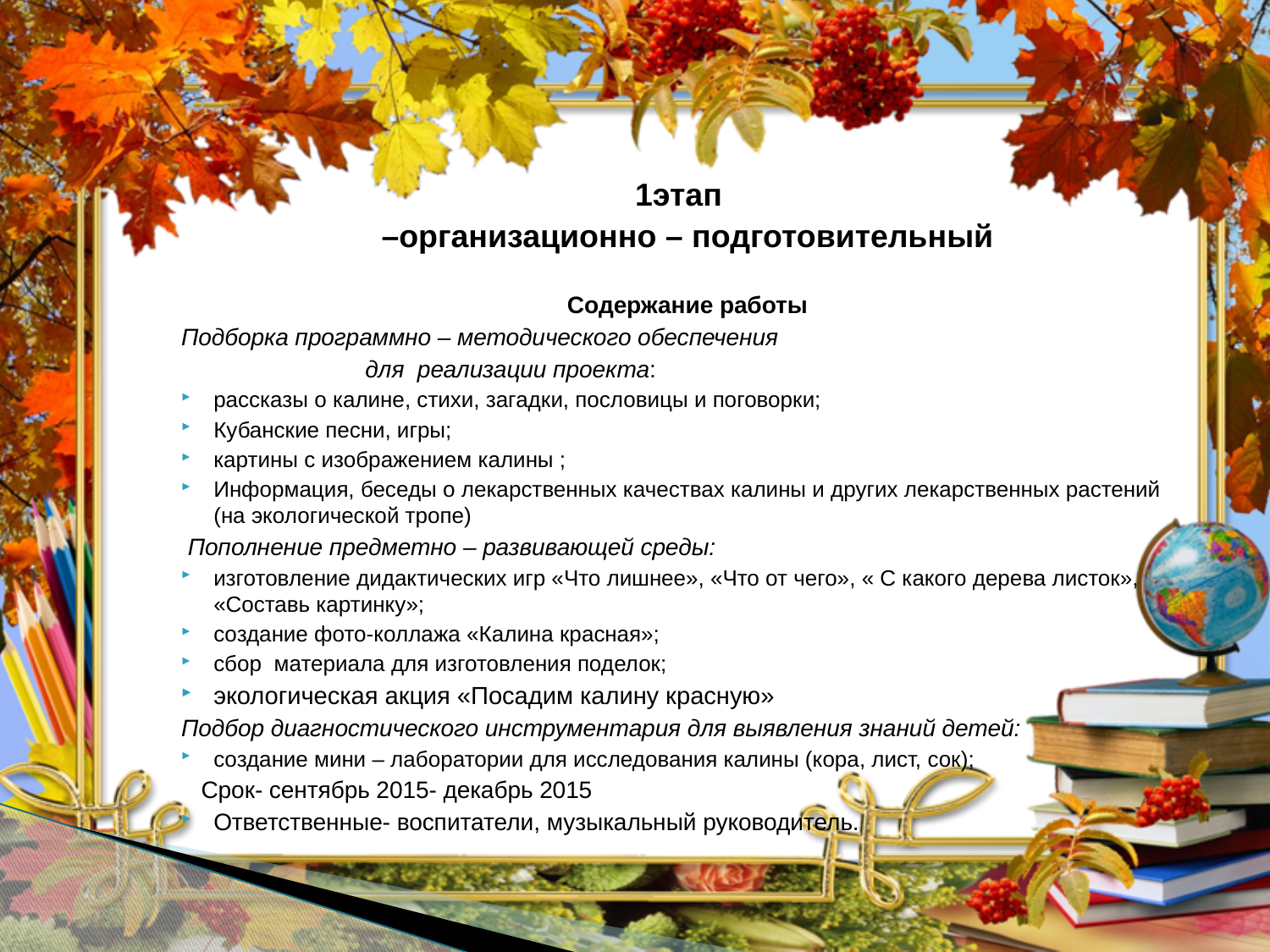

#

1этап
–организационно – подготовительный

Содержание работы
Подборка программно – методического обеспечения
                            для  реализации проекта:
рассказы о калине, стихи, загадки, пословицы и поговорки;
Кубанские песни, игры;
картины с изображением калины ;
Информация, беседы о лекарственных качествах калины и других лекарственных растений (на экологической тропе)
 Пополнение предметно – развивающей среды:
изготовление дидактических игр «Что лишнее», «Что от чего», « С какого дерева листок», «Составь картинку»;
создание фото-коллажа «Калина красная»;
сбор  материала для изготовления поделок;
экологическая акция «Посадим калину красную»
Подбор диагностического инструментария для выявления знаний детей:
создание мини – лаборатории для исследования калины (кора, лист, сок);
   Срок- сентябрь 2015- декабрь 2015
Ответственные- воспитатели, музыкальный руководитель.